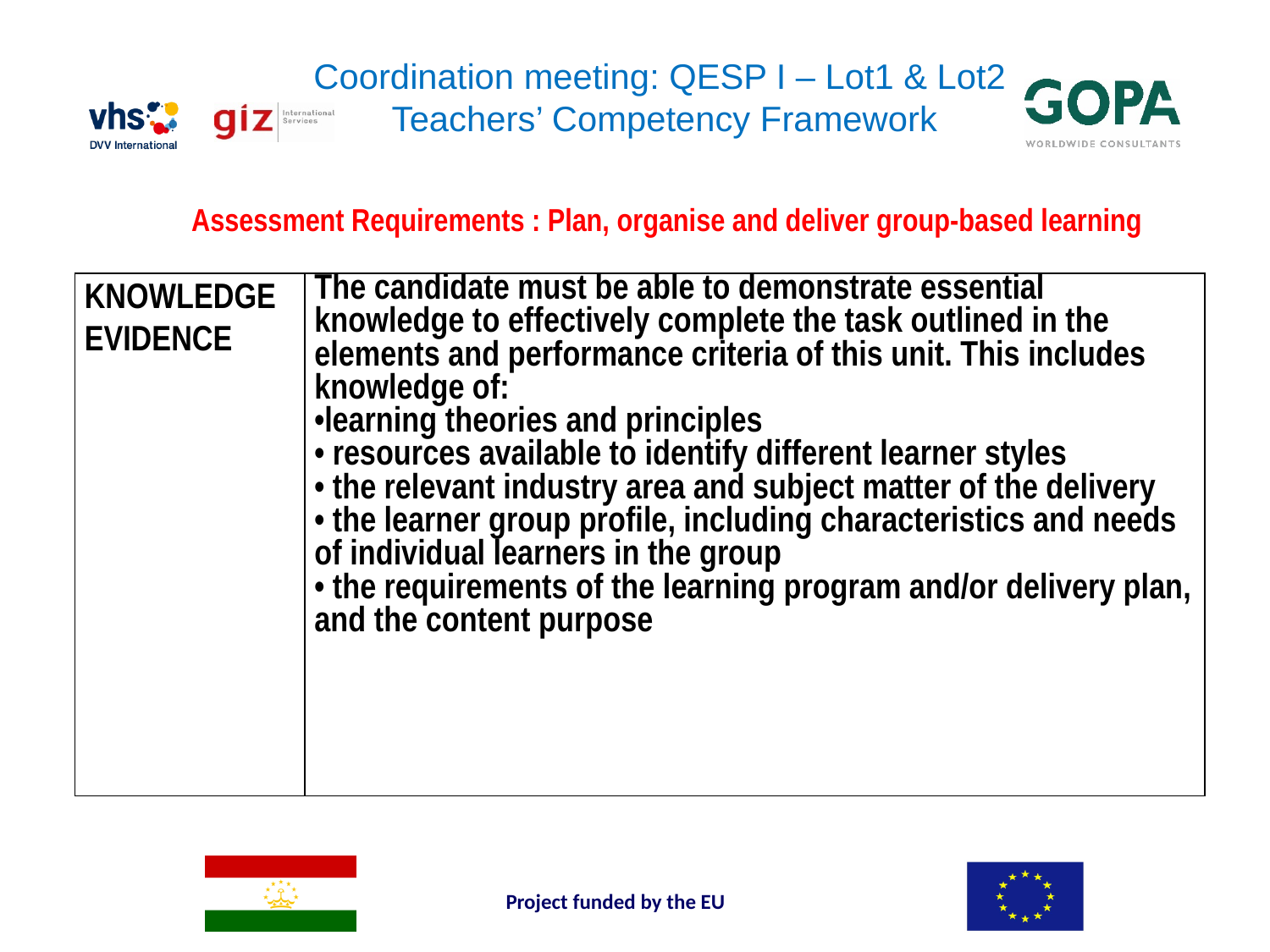

Coordination meeting: QESP I – Lot1 & Lot2
Teachers’ Competency Framework

Assessment Requirements : Plan, organise and deliver group-based learning
| KNOWLEDGE EVIDENCE | The candidate must be able to demonstrate essential knowledge to effectively complete the task outlined in the elements and performance criteria of this unit. This includes knowledge of: •learning theories and principles • resources available to identify different learner styles • the relevant industry area and subject matter of the delivery • the learner group profile, including characteristics and needs of individual learners in the group • the requirements of the learning program and/or delivery plan, and the content purpose |
| --- | --- |
Project funded by the EU